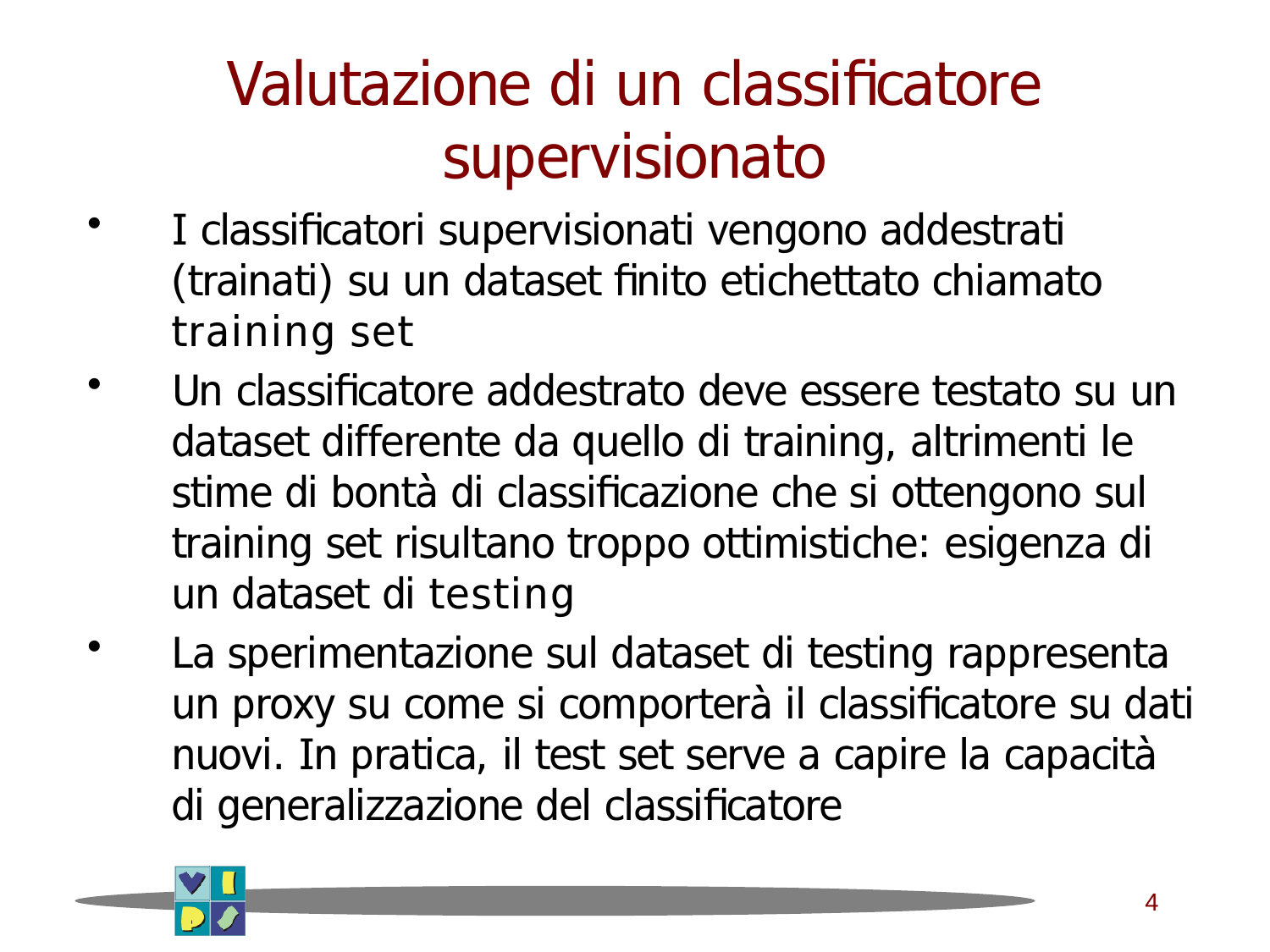

# Valutazione di un classificatore supervisionato
I classificatori supervisionati vengono addestrati (trainati) su un dataset finito etichettato chiamato training set
Un classificatore addestrato deve essere testato su un dataset differente da quello di training, altrimenti le stime di bontà di classificazione che si ottengono sul training set risultano troppo ottimistiche: esigenza di un dataset di testing
La sperimentazione sul dataset di testing rappresenta un proxy su come si comporterà il classificatore su dati nuovi. In pratica, il test set serve a capire la capacità di generalizzazione del classificatore

4